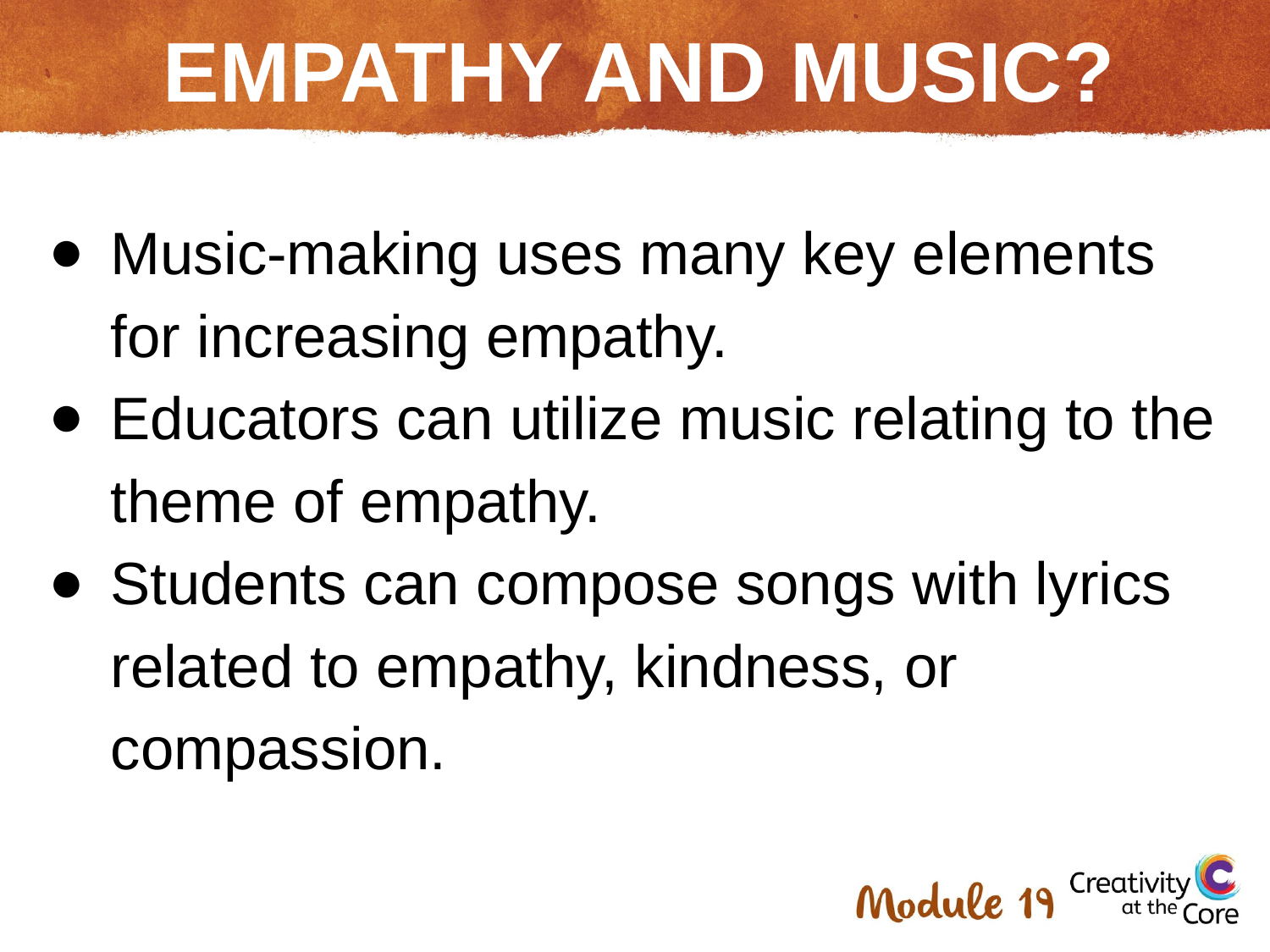

# EMPATHY AND MUSIC?
Music-making uses many key elements for increasing empathy.
Educators can utilize music relating to the theme of empathy.
Students can compose songs with lyrics related to empathy, kindness, or compassion.